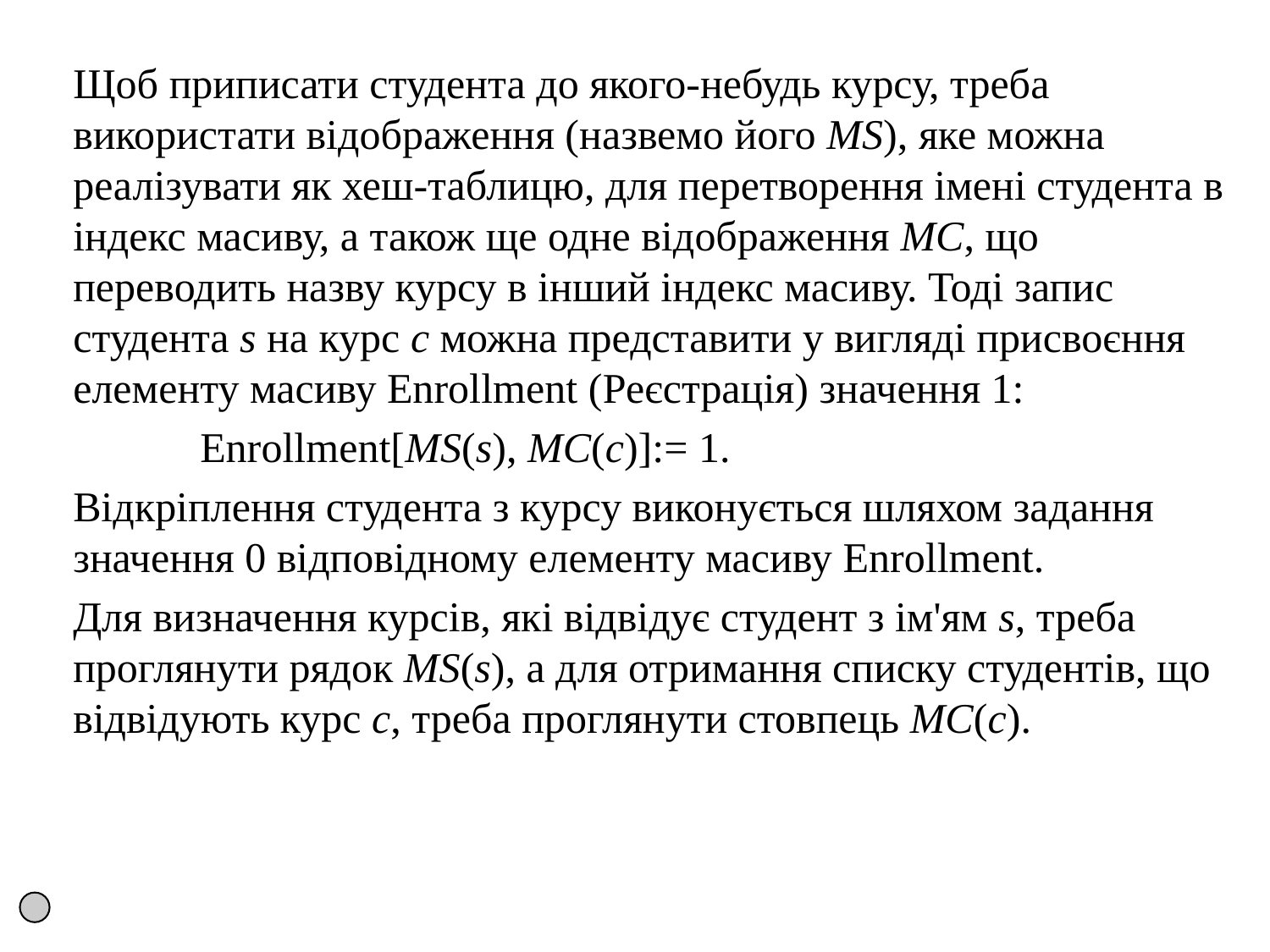

Щоб приписати студента до якого-небудь курсу, треба використати відображення (назвемо його MS), яке можна реалізувати як хеш-таблицю, для перетворення імені студента в індекс масиву, а також ще одне відображення МС, що переводить назву курсу в інший індекс масиву. Тоді запис студента s на курс c можна представити у вигляді присвоєння елементу масиву Enrollment (Реєстрація) значення 1:
		Enrollment[MS(s), MC(c)]:= 1.
	Відкріплення студента з курсу виконується шляхом задання значення 0 відповідному елементу масиву Enrollment.
	Для визначення курсів, які відвідує студент з ім'ям s, треба проглянути рядок MS(s), а для отримання списку студентів, що відвідують курс c, треба проглянути стовпець МС(с).